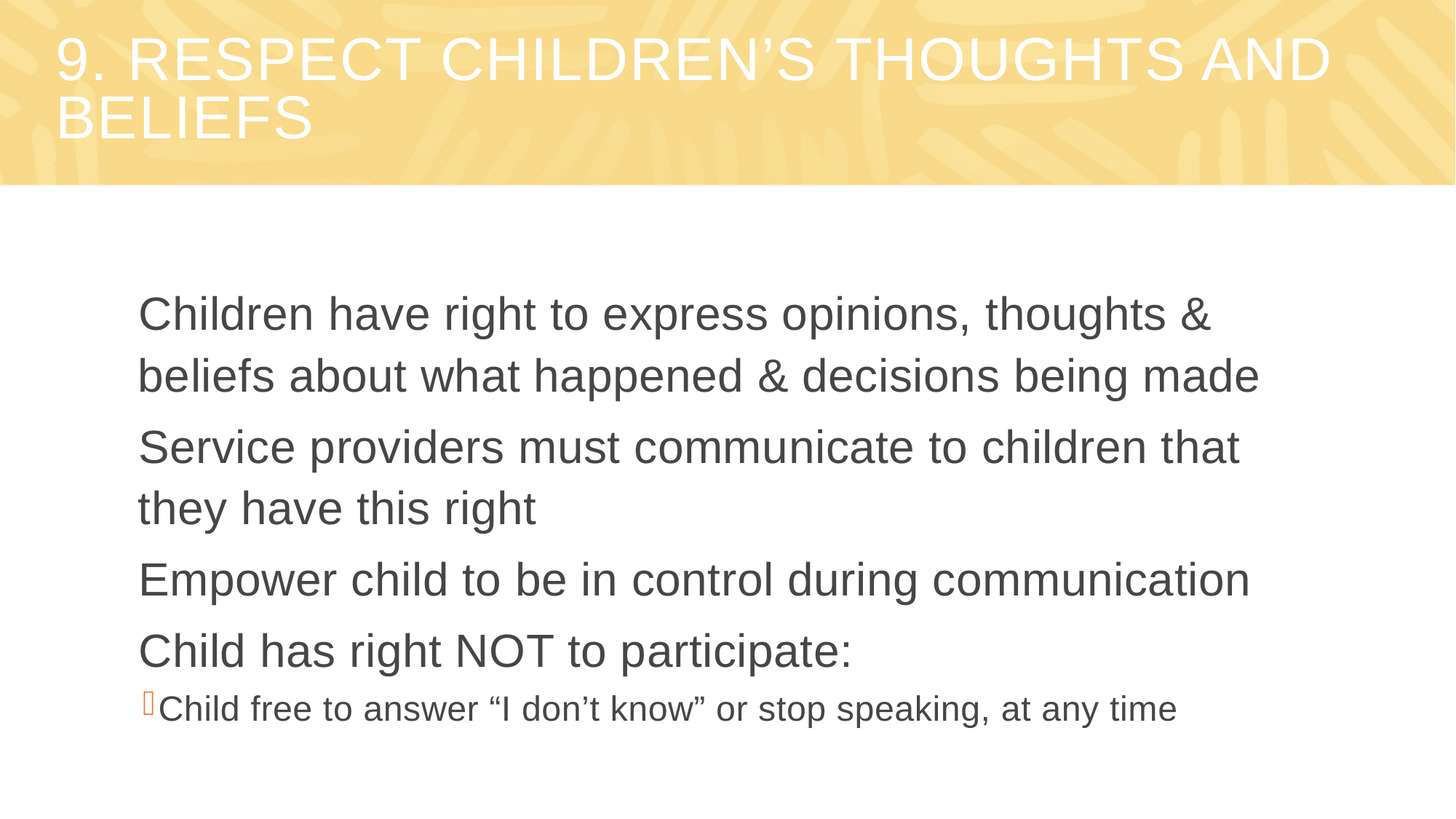

# 9. Respect children’s thoughts and beliefs
Children have right to express opinions, thoughts & beliefs about what happened & decisions being made
Service providers must communicate to children that they have this right
Empower child to be in control during communication
Child has right NOT to participate:
Child free to answer “I don’t know” or stop speaking, at any time